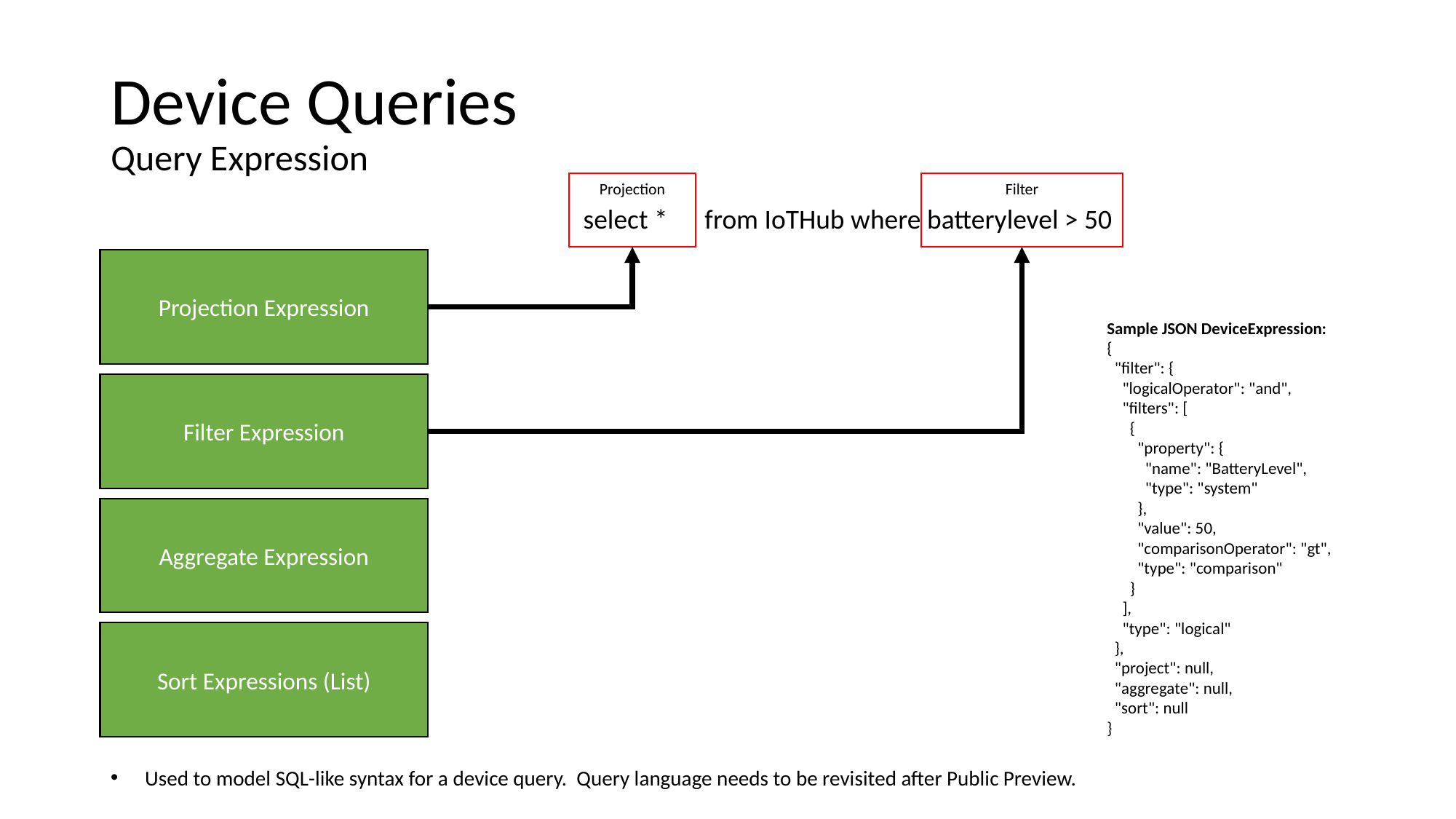

# Device Queries Query Expression
Projection
Filter
select *      from IoTHub where batterylevel > 50
Projection Expression
Sample JSON DeviceExpression:
{
  "filter": {
    "logicalOperator": "and",
    "filters": [
      {
        "property": {
          "name": "BatteryLevel",
          "type": "system"
        },
        "value": 50,
        "comparisonOperator": "gt",
        "type": "comparison"
      }
    ],
    "type": "logical"
  },
  "project": null,
  "aggregate": null,
  "sort": null
}
Filter Expression
Aggregate Expression
Sort Expressions (List)
Used to model SQL-like syntax for a device query.  Query language needs to be revisited after Public Preview.